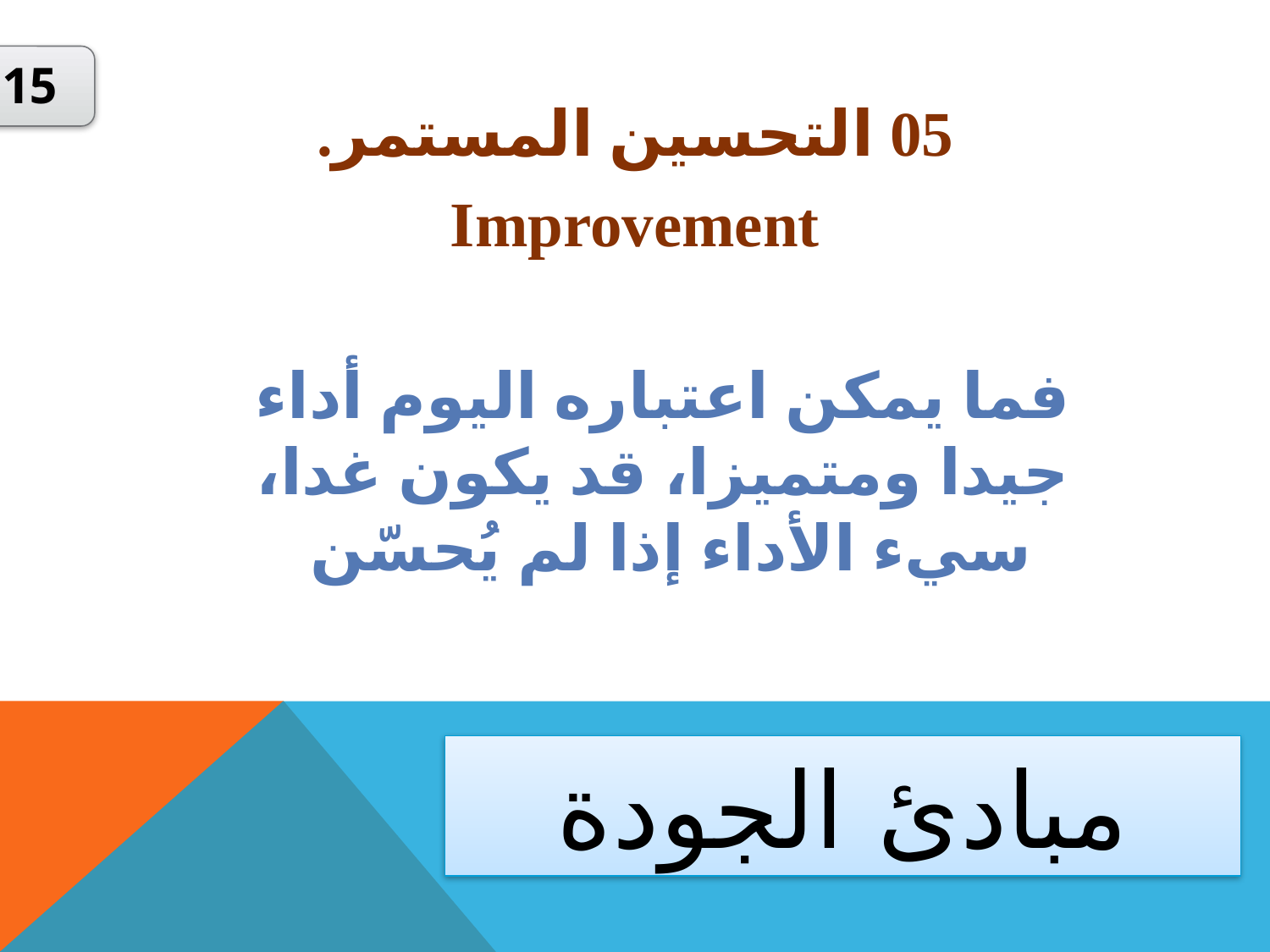

15
05 التحسين المستمر.
Improvement
فما يمكن اعتباره اليوم أداء جيدا ومتميزا، قد يكون غدا، سيء الأداء إذا لم يُحسّن
# مبادئ الجودة